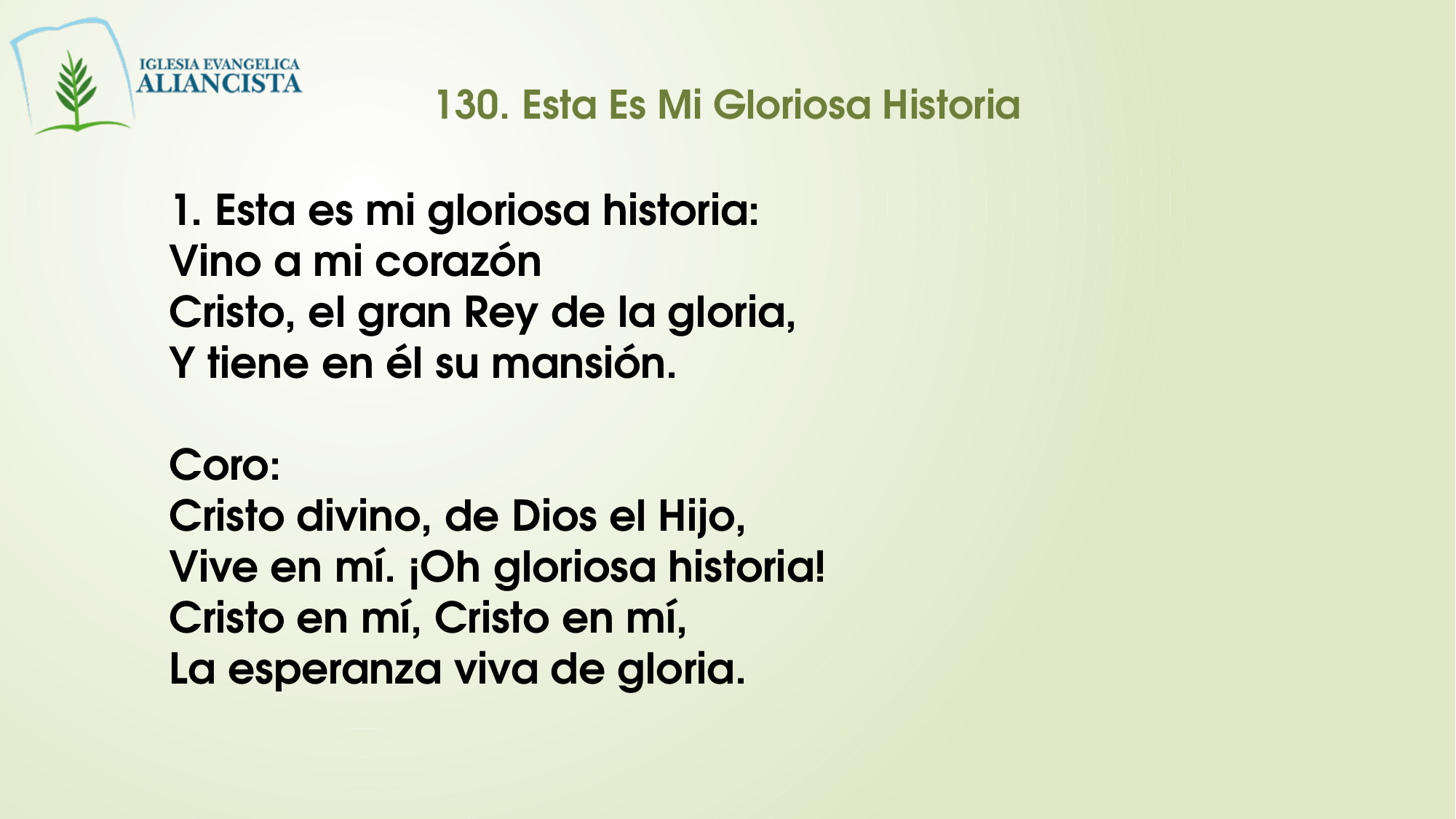

130. Esta Es Mi Gloriosa Historia
1. Esta es mi gloriosa historia:
Vino a mi corazón
Cristo, el gran Rey de la gloria,
Y tiene en él su mansión.

Coro:
Cristo divino, de Dios el Hijo,
Vive en mí. ¡Oh gloriosa historia!
Cristo en mí, Cristo en mí,
La esperanza viva de gloria.